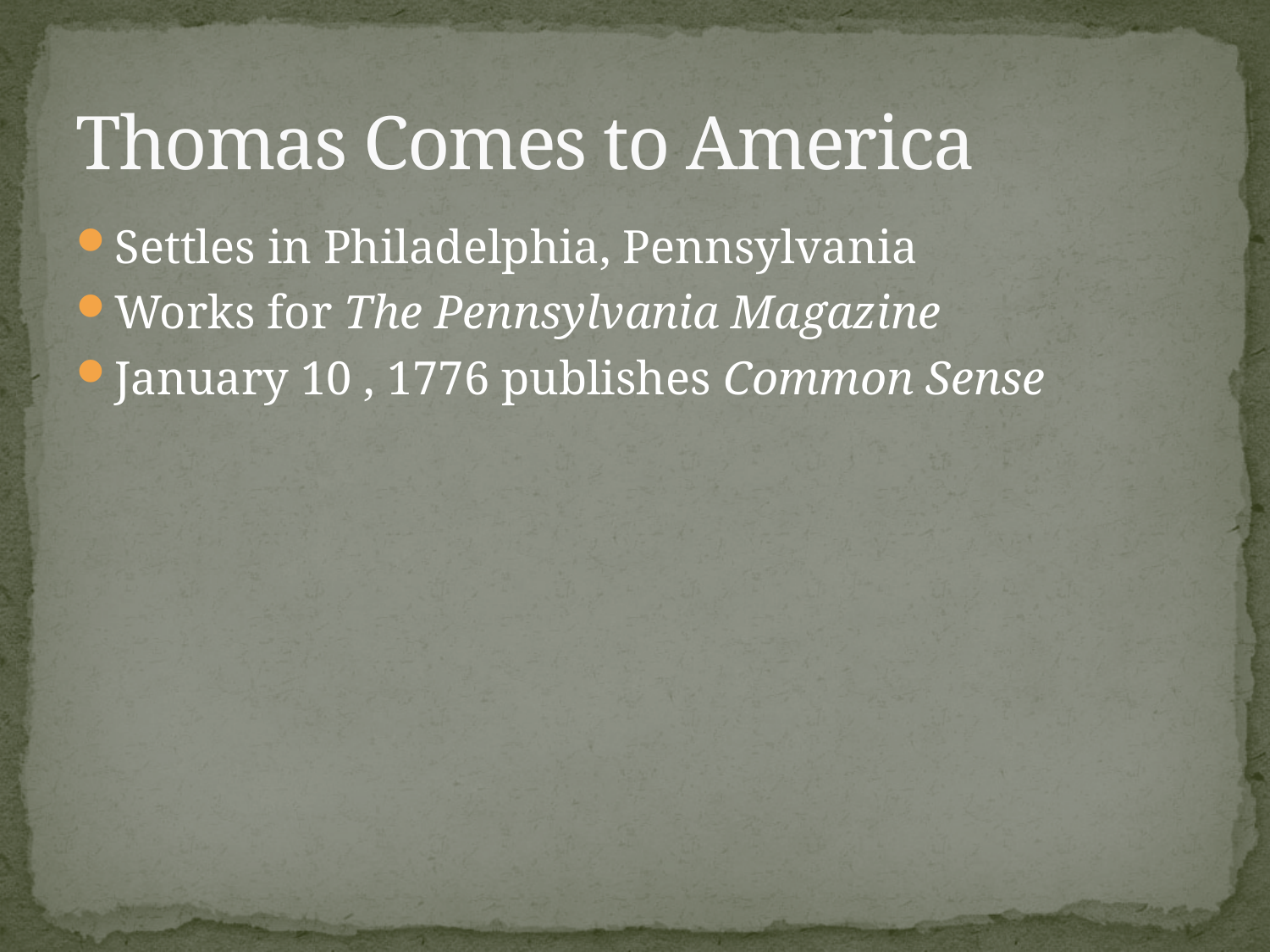

# Thomas Comes to America
Settles in Philadelphia, Pennsylvania
Works for The Pennsylvania Magazine
January 10 , 1776 publishes Common Sense